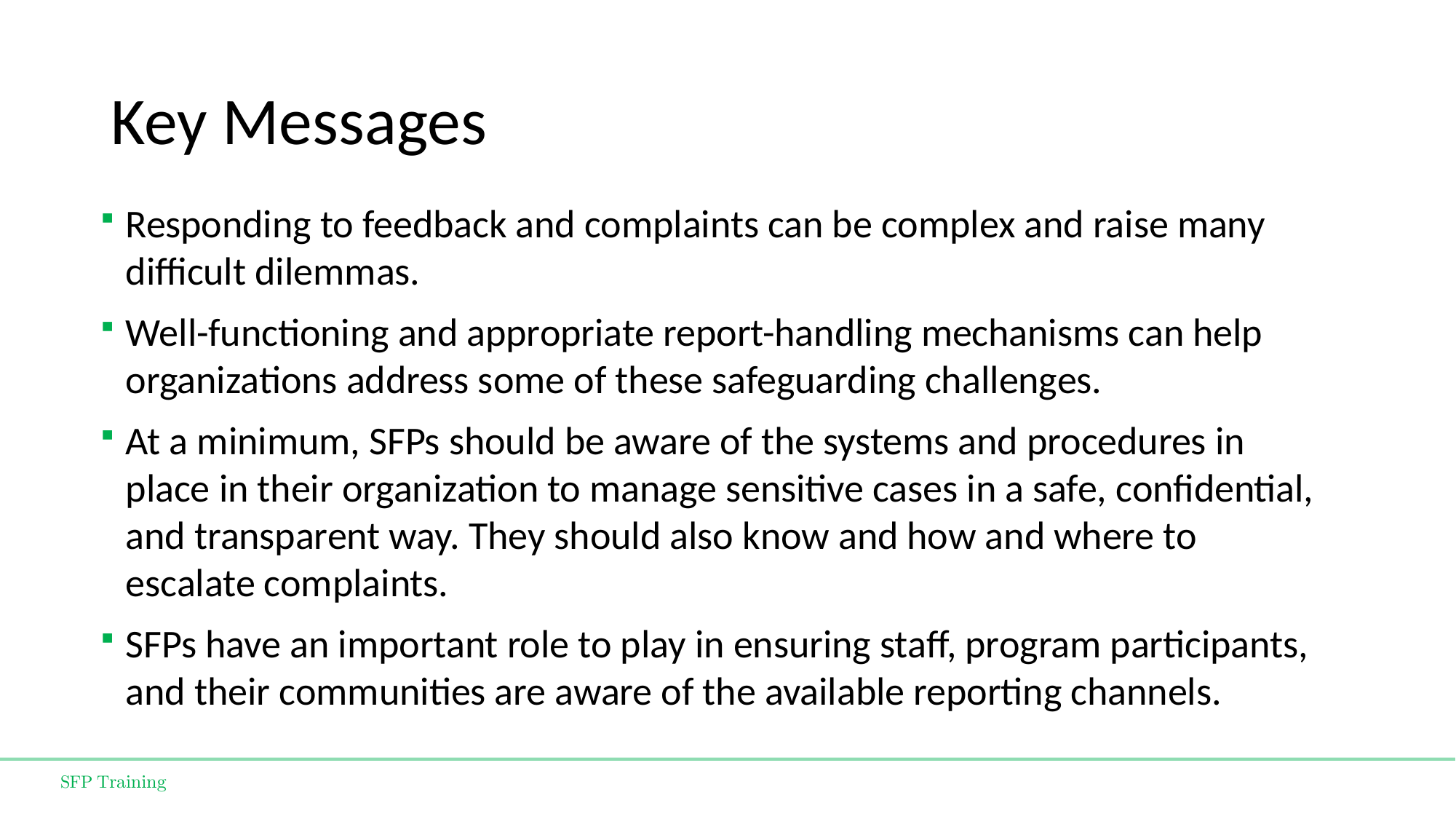

# Key Messages
Responding to feedback and complaints can be complex and raise many difficult dilemmas.
Well-functioning and appropriate report-handling mechanisms can help organizations address some of these safeguarding challenges.
At a minimum, SFPs should be aware of the systems and procedures in place in their organization to manage sensitive cases in a safe, confidential, and transparent way. They should also know and how and where to escalate complaints.
SFPs have an important role to play in ensuring staff, program participants, and their communities are aware of the available reporting channels.
SFP Training